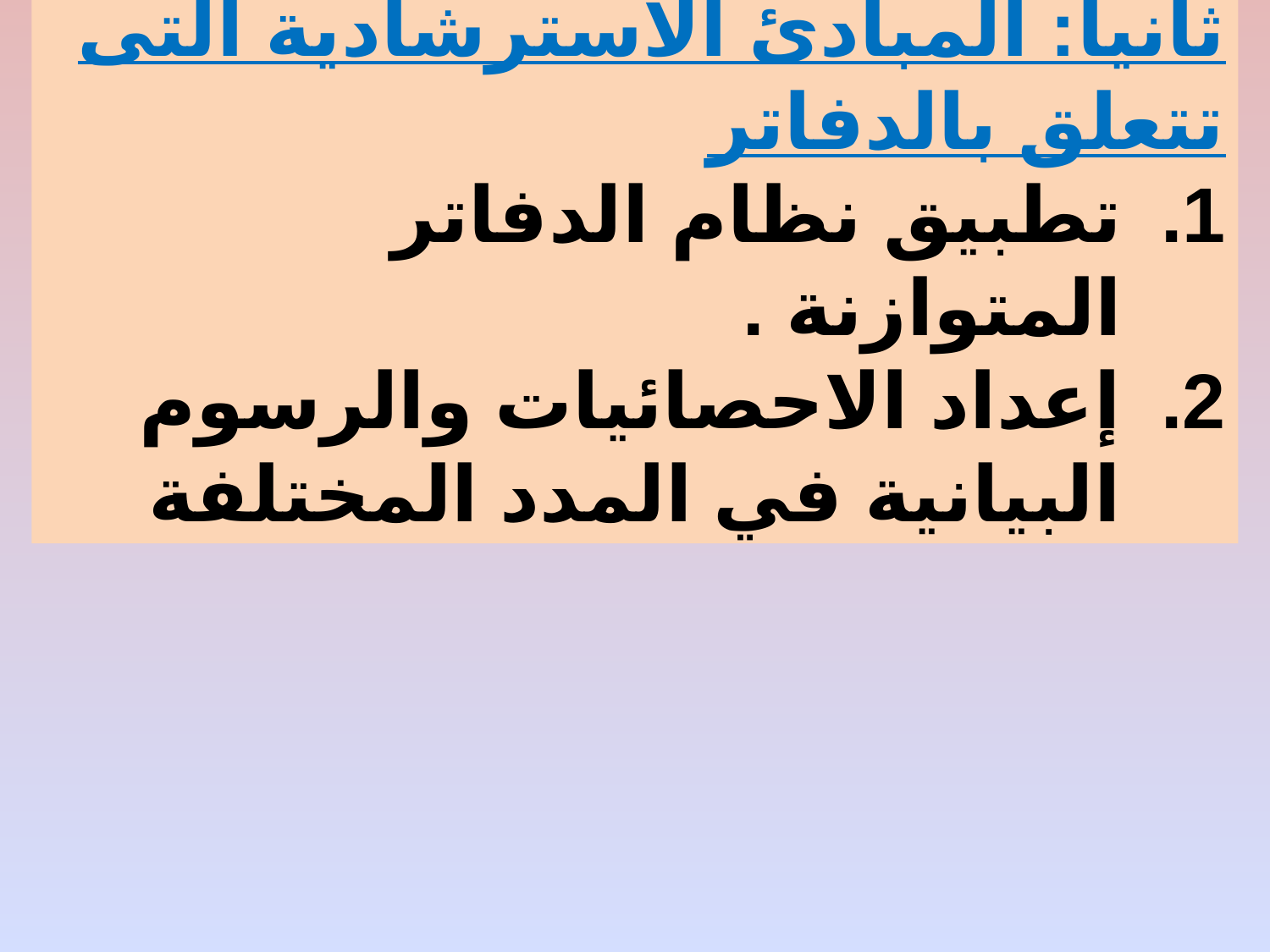

ثانياً: المبادئ الاسترشادية التى تتعلق بالدفاتر
تطبيق نظام الدفاتر المتوازنة .
إعداد الاحصائيات والرسوم البيانية في المدد المختلفة